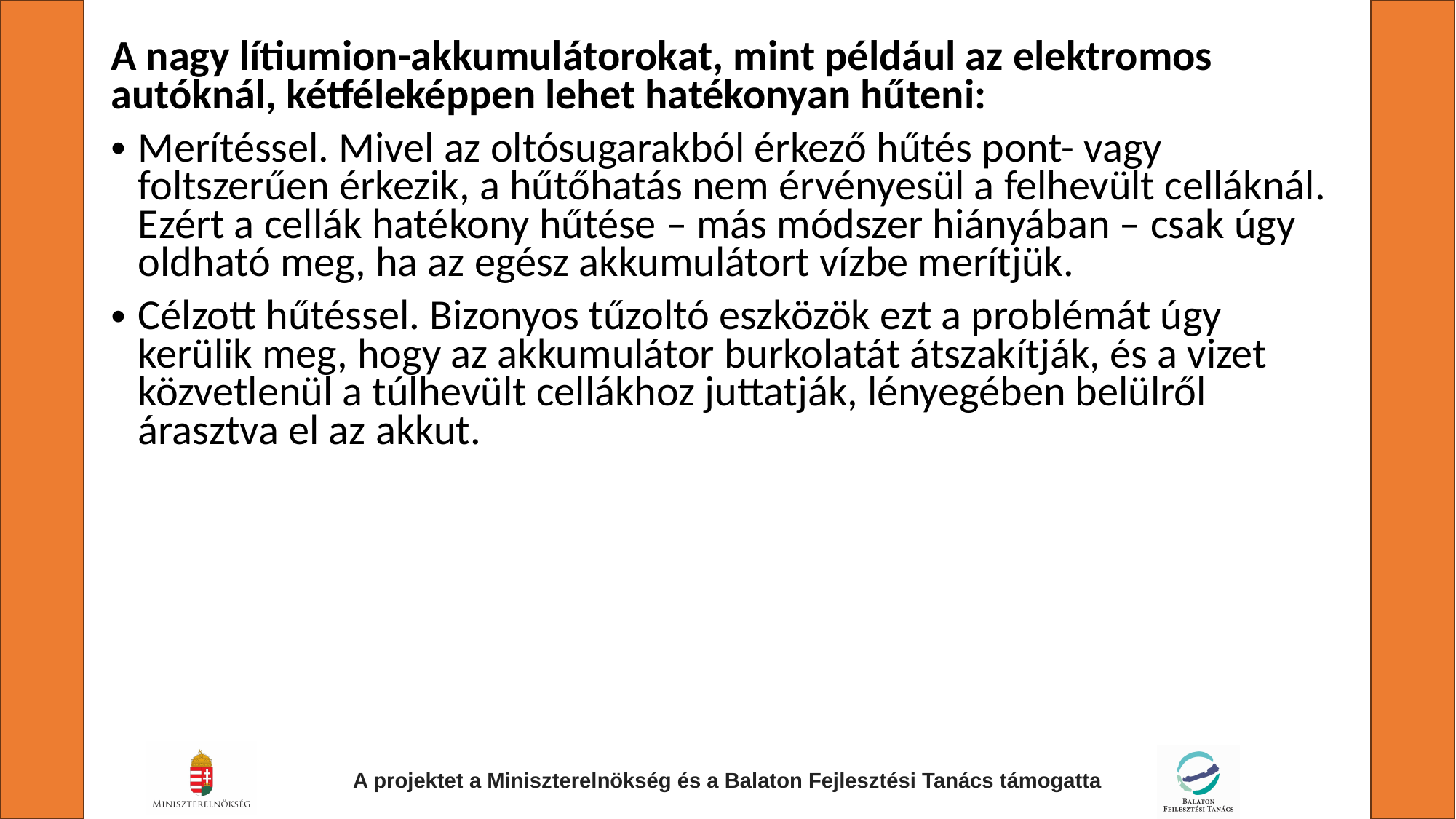

A nagy lítiumion-akkumulátorokat, mint például az elektromos autóknál, kétféleképpen lehet hatékonyan hűteni:
Merítéssel. Mivel az oltósugarakból érkező hűtés pont- vagy foltszerűen érkezik, a hűtőhatás nem érvényesül a felhevült celláknál. Ezért a cellák hatékony hűtése – más módszer hiányában – csak úgy oldható meg, ha az egész akkumulátort vízbe merítjük.
Célzott hűtéssel. Bizonyos tűzoltó eszközök ezt a problémát úgy kerülik meg, hogy az akkumulátor burkolatát átszakítják, és a vizet közvetlenül a túlhevült cellákhoz juttatják, lényegében belülről árasztva el az akkut.